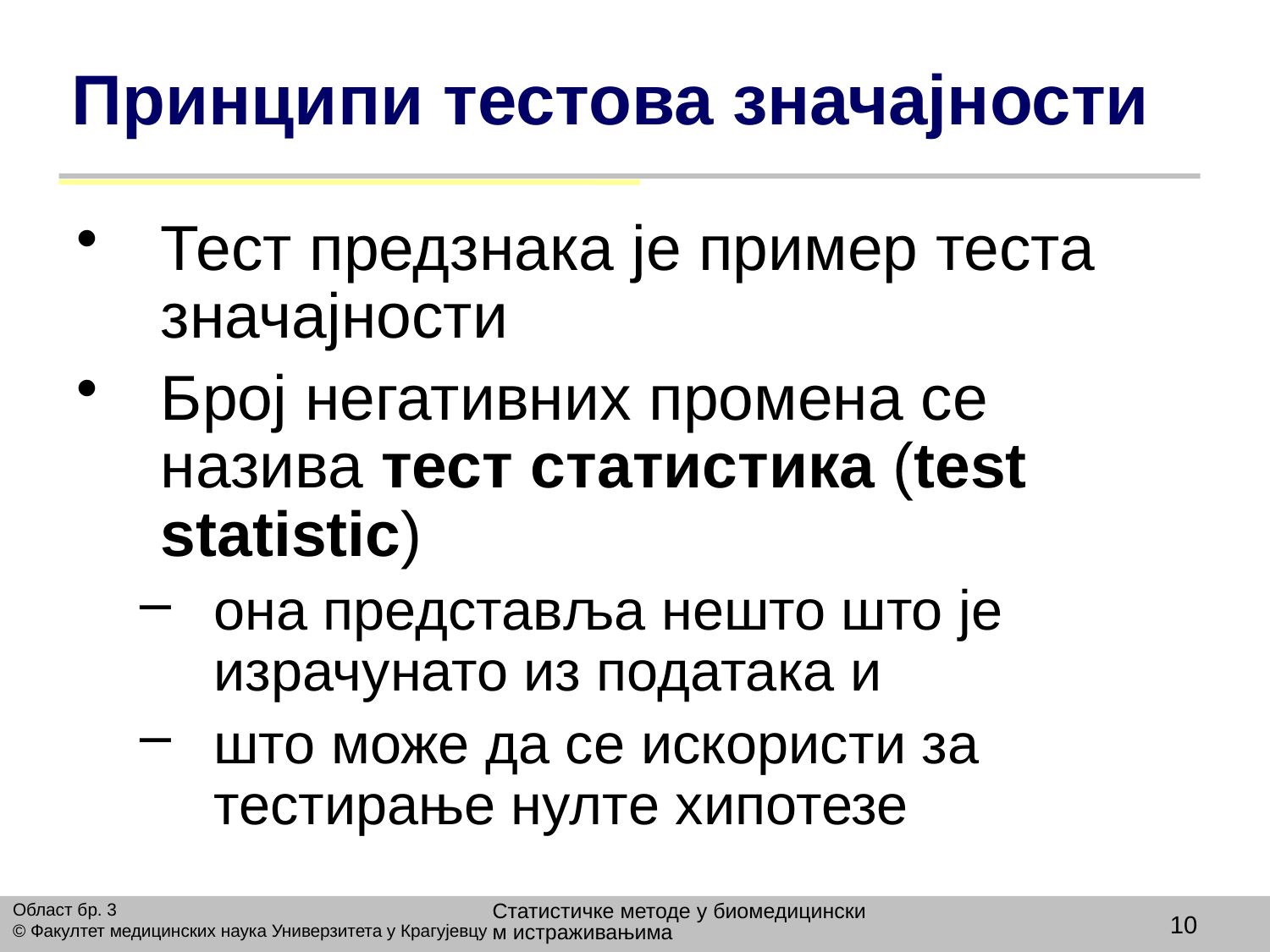

# Принципи тестова значајности
Тест предзнака је пример теста значајности
Број негативних промена се назива тест статистика (test statistic)
она представља нешто што је израчунато из података и
што може да се искористи за тестирање нулте хипотезе
Статистичке методе у биомедицинским истраживањима
Област бр. 3
© Факултет медицинских наука Универзитета у Крагујевцу
10